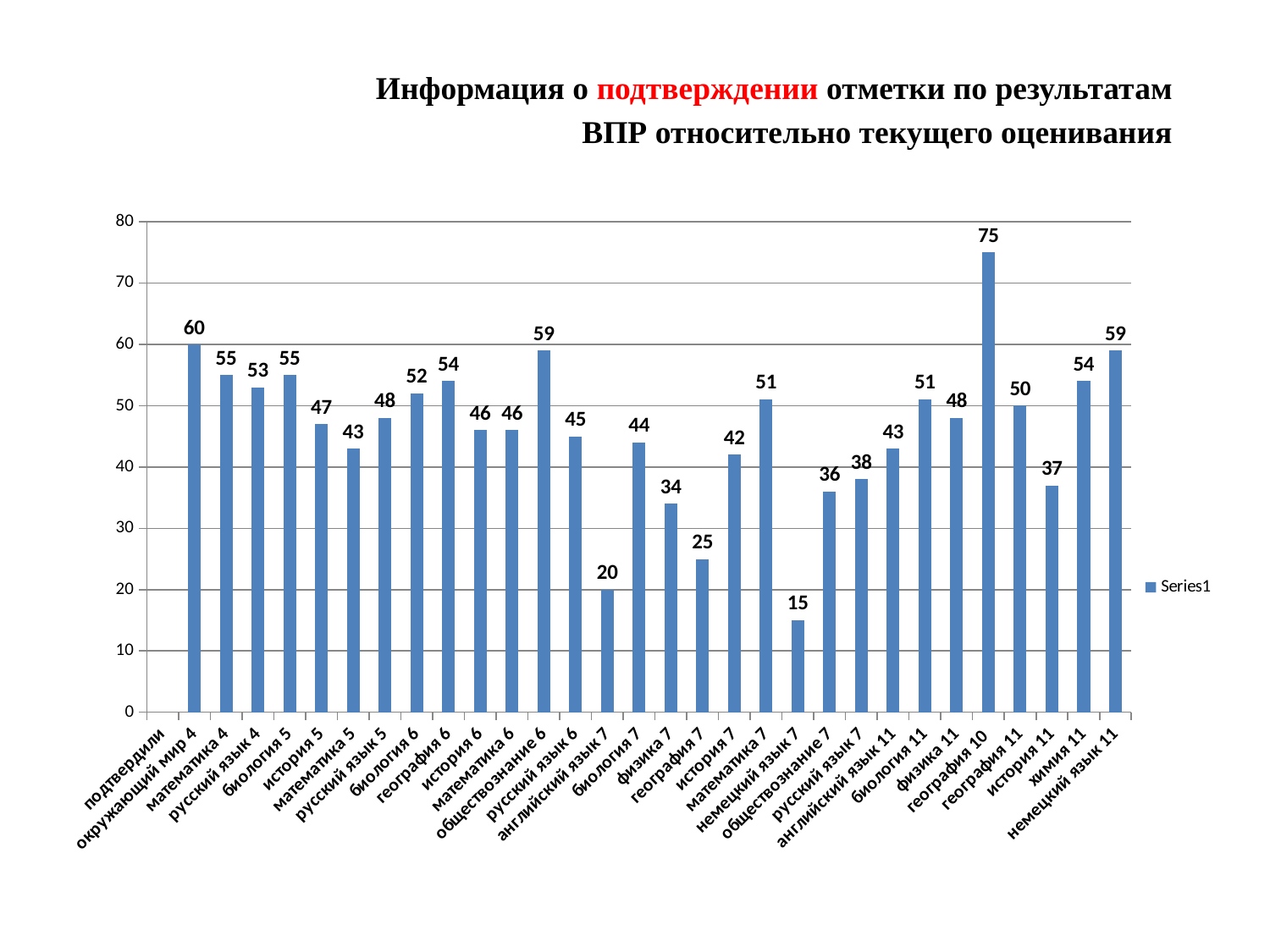

Информация о подтверждении отметки по результатам ВПР относительно текущего оценивания

### Chart

| Category |  |
|---|---|
| подтвердили | None |
| окружающий мир 4 | 60.0 |
| математика 4 | 55.0 |
| русский язык 4 | 53.0 |
| биология 5 | 55.0 |
| история 5 | 47.0 |
| математика 5 | 43.0 |
| русский язык 5 | 48.0 |
| биология 6 | 52.0 |
| география 6 | 54.0 |
| история 6 | 46.0 |
| математика 6 | 46.0 |
| обществознание 6 | 59.0 |
| русский язык 6 | 45.0 |
| английский язык 7 | 20.0 |
| биология 7 | 44.0 |
| физика 7 | 34.0 |
| география 7 | 25.0 |
| история 7 | 42.0 |
| математика 7 | 51.0 |
| немецкий язык 7 | 15.0 |
| обществознание 7 | 36.0 |
| русский язык 7 | 38.0 |
| английский язык 11 | 43.0 |
| биология 11 | 51.0 |
| физика 11 | 48.0 |
| география 10  | 75.0 |
| география 11 | 50.0 |
| история 11 | 37.0 |
| химия 11 | 54.0 |
| немецкий язык 11 | 59.0 |
#